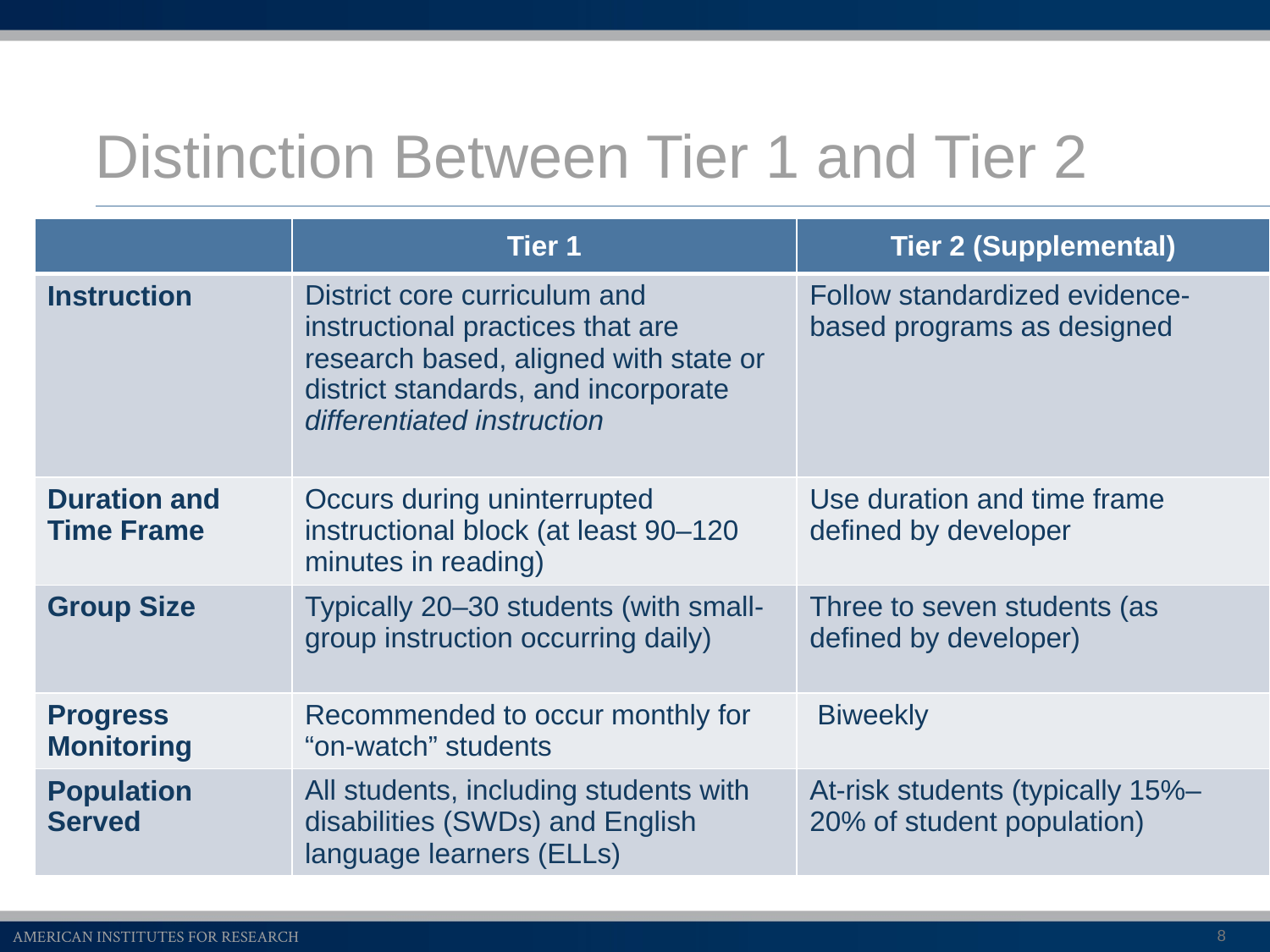

# Distinction Between Tier 1 and Tier 2
|  | Tier 1 | Tier 2 (Supplemental) |
| --- | --- | --- |
| Instruction | District core curriculum and instructional practices that are research based, aligned with state or district standards, and incorporate differentiated instruction | Follow standardized evidence-based programs as designed |
| Duration and Time Frame | Occurs during uninterrupted instructional block (at least 90–120 minutes in reading) | Use duration and time frame defined by developer |
| Group Size | Typically 20–30 students (with small-group instruction occurring daily) | Three to seven students (as defined by developer) |
| Progress Monitoring | Recommended to occur monthly for “on-watch” students | Biweekly |
| Population Served | All students, including students with disabilities (SWDs) and English language learners (ELLs) | At-risk students (typically 15%–20% of student population) |
8